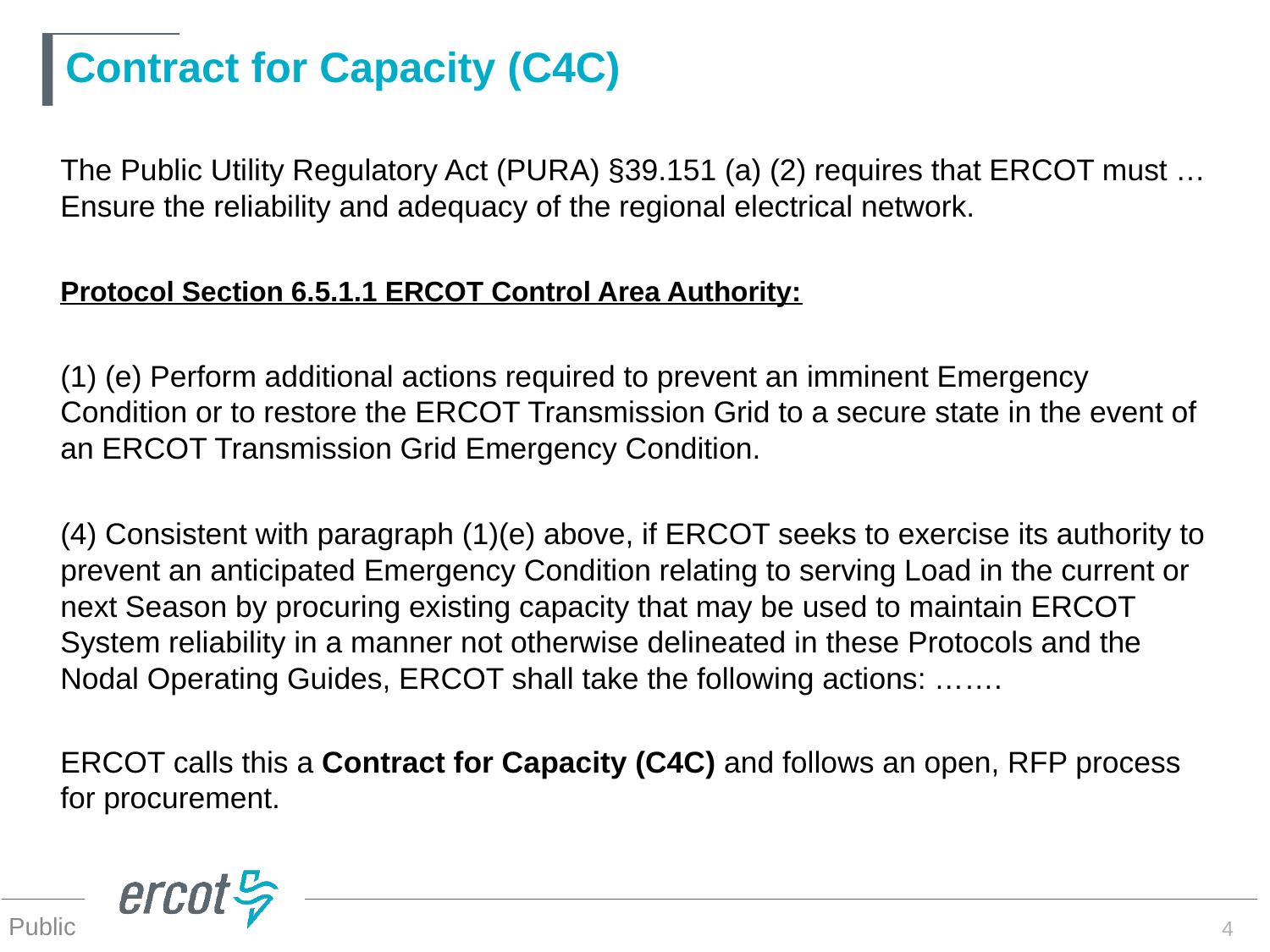

# Contract for Capacity (C4C)
The Public Utility Regulatory Act (PURA) §39.151 (a) (2) requires that ERCOT must …Ensure the reliability and adequacy of the regional electrical network.

Protocol Section 6.5.1.1 ERCOT Control Area Authority:

(1) (e) Perform additional actions required to prevent an imminent Emergency Condition or to restore the ERCOT Transmission Grid to a secure state in the event of an ERCOT Transmission Grid Emergency Condition.

(4) Consistent with paragraph (1)(e) above, if ERCOT seeks to exercise its authority to prevent an anticipated Emergency Condition relating to serving Load in the current or next Season by procuring existing capacity that may be used to maintain ERCOT System reliability in a manner not otherwise delineated in these Protocols and the Nodal Operating Guides, ERCOT shall take the following actions: …….

ERCOT calls this a Contract for Capacity (C4C) and follows an open, RFP process for procurement.

4